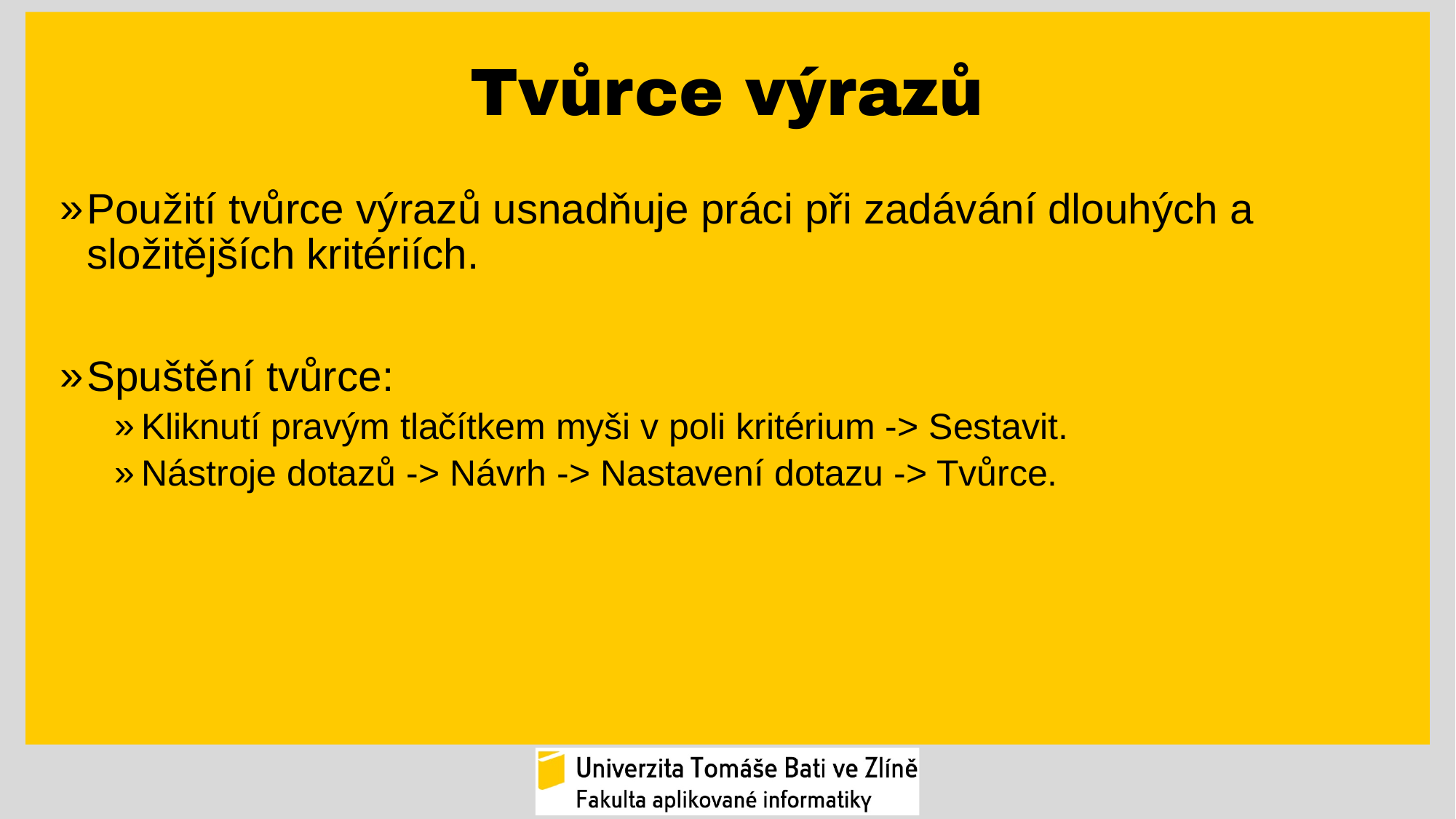

# Tvůrce výrazů
Použití tvůrce výrazů usnadňuje práci při zadávání dlouhých a složitějších kritériích.

Spuštění tvůrce:
Kliknutí pravým tlačítkem myši v poli kritérium -> Sestavit.
Nástroje dotazů -> Návrh -> Nastavení dotazu -> Tvůrce.